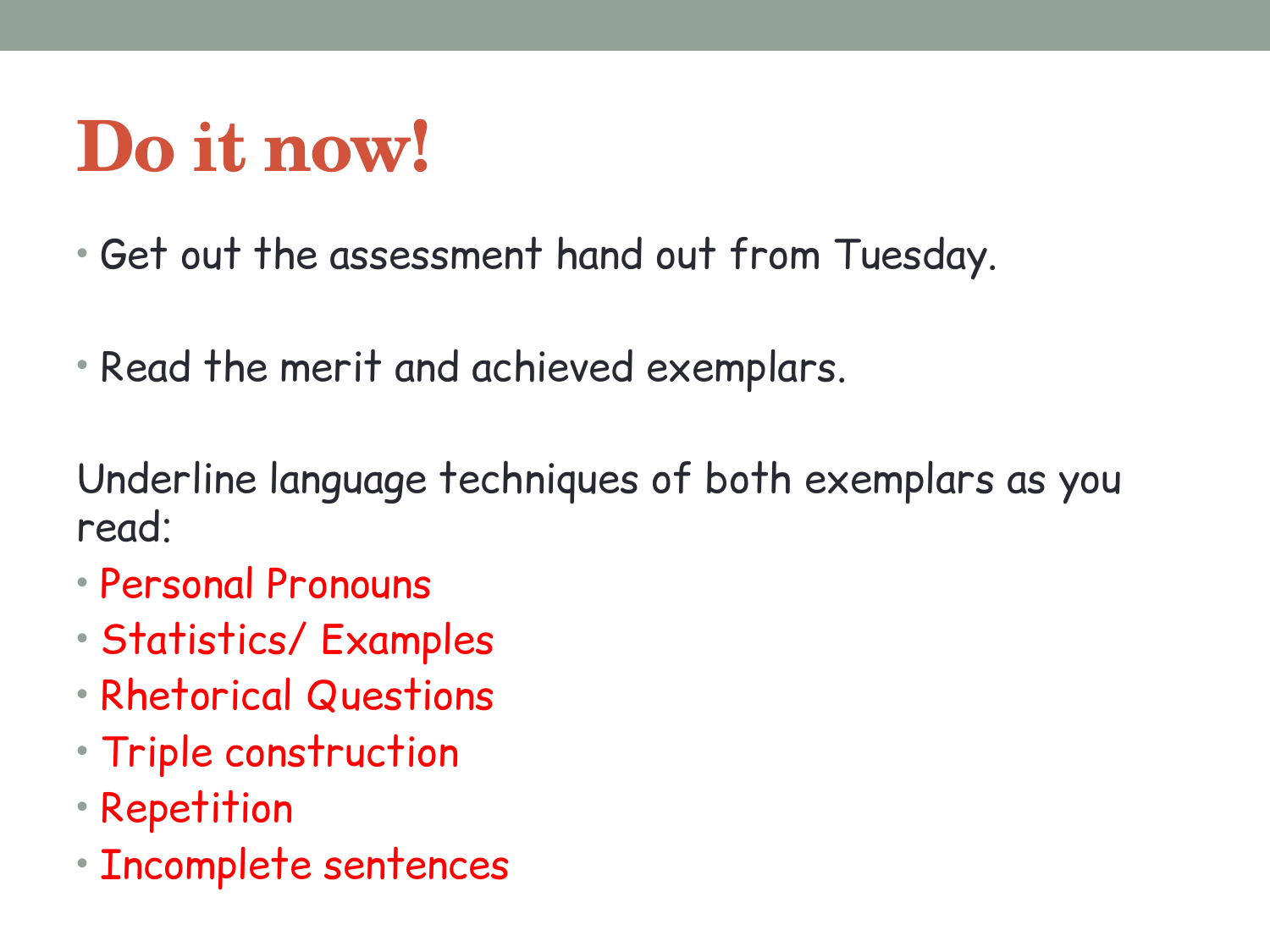

# Do it now!
Get out the assessment hand out from Tuesday.

Read the merit and achieved exemplars.

Underline language techniques of both exemplars as you read:
Personal Pronouns
Statistics/ Examples
Rhetorical Questions
Triple construction
Repetition
Incomplete sentences